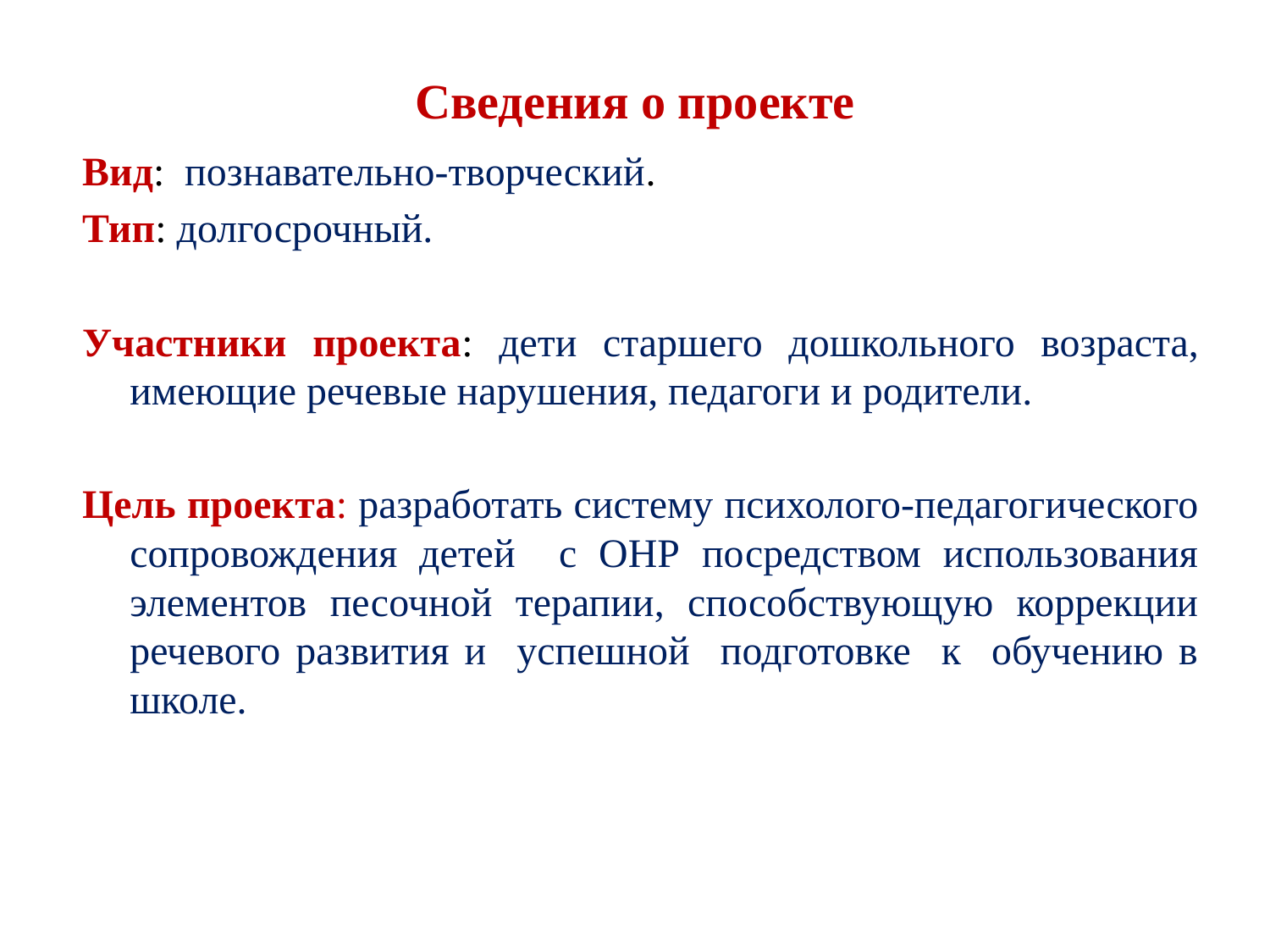

# Сведения о проекте
Вид:  познавательно-творческий.
Тип: долгосрочный.

Участники проекта: дети старшего дошкольного возраста, имеющие речевые нарушения, педагоги и родители.

Цель проекта: разработать систему психолого-педагогического сопровождения детей  с ОНР посредством использования элементов песочной терапии, способствующую коррекции речевого развития и  успешной  подготовке  к  обучению в школе.